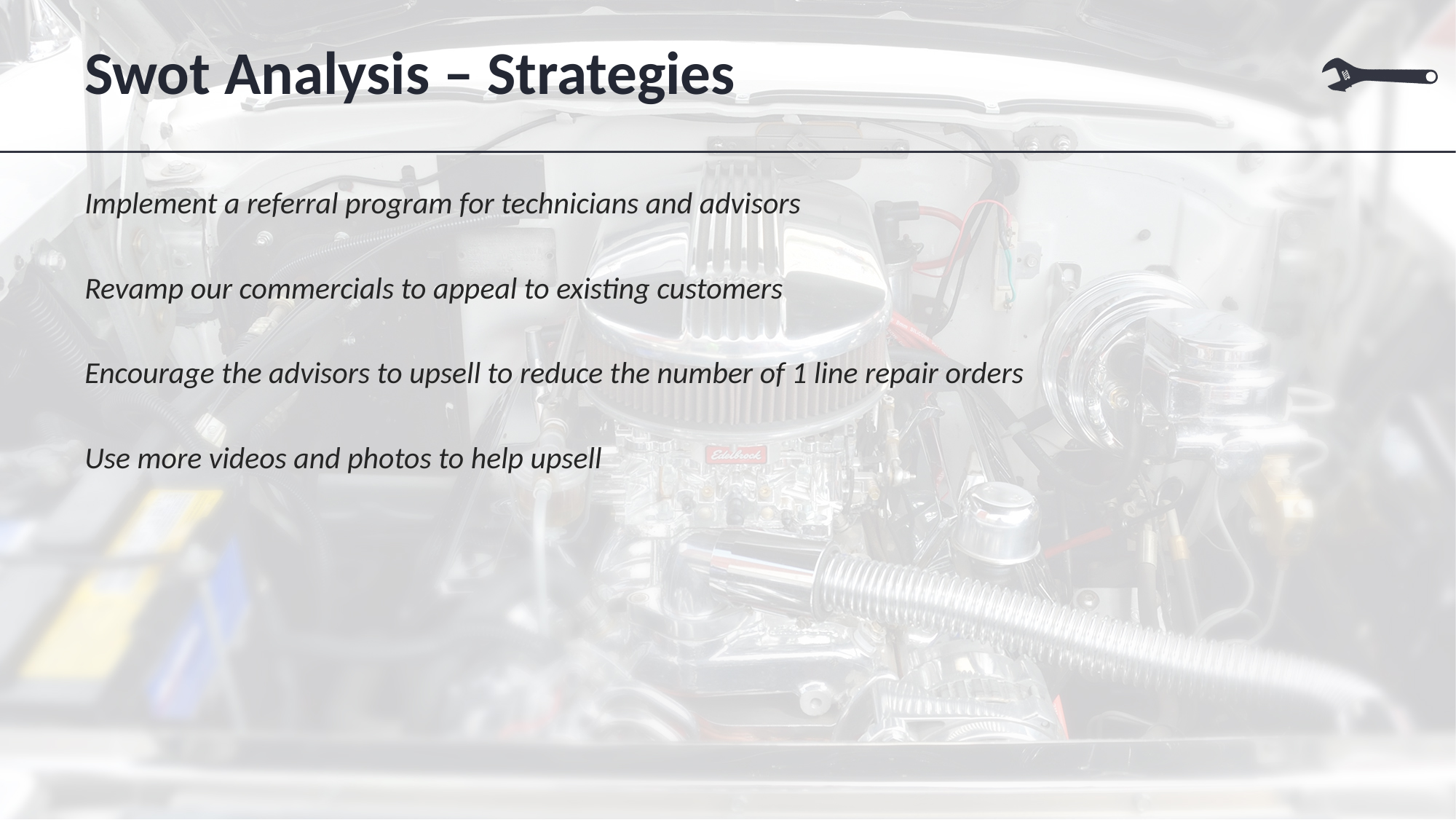

# Swot Analysis – Strategies
Implement a referral program for technicians and advisors

Revamp our commercials to appeal to existing customers

Encourage the advisors to upsell to reduce the number of 1 line repair orders

Use more videos and photos to help upsell